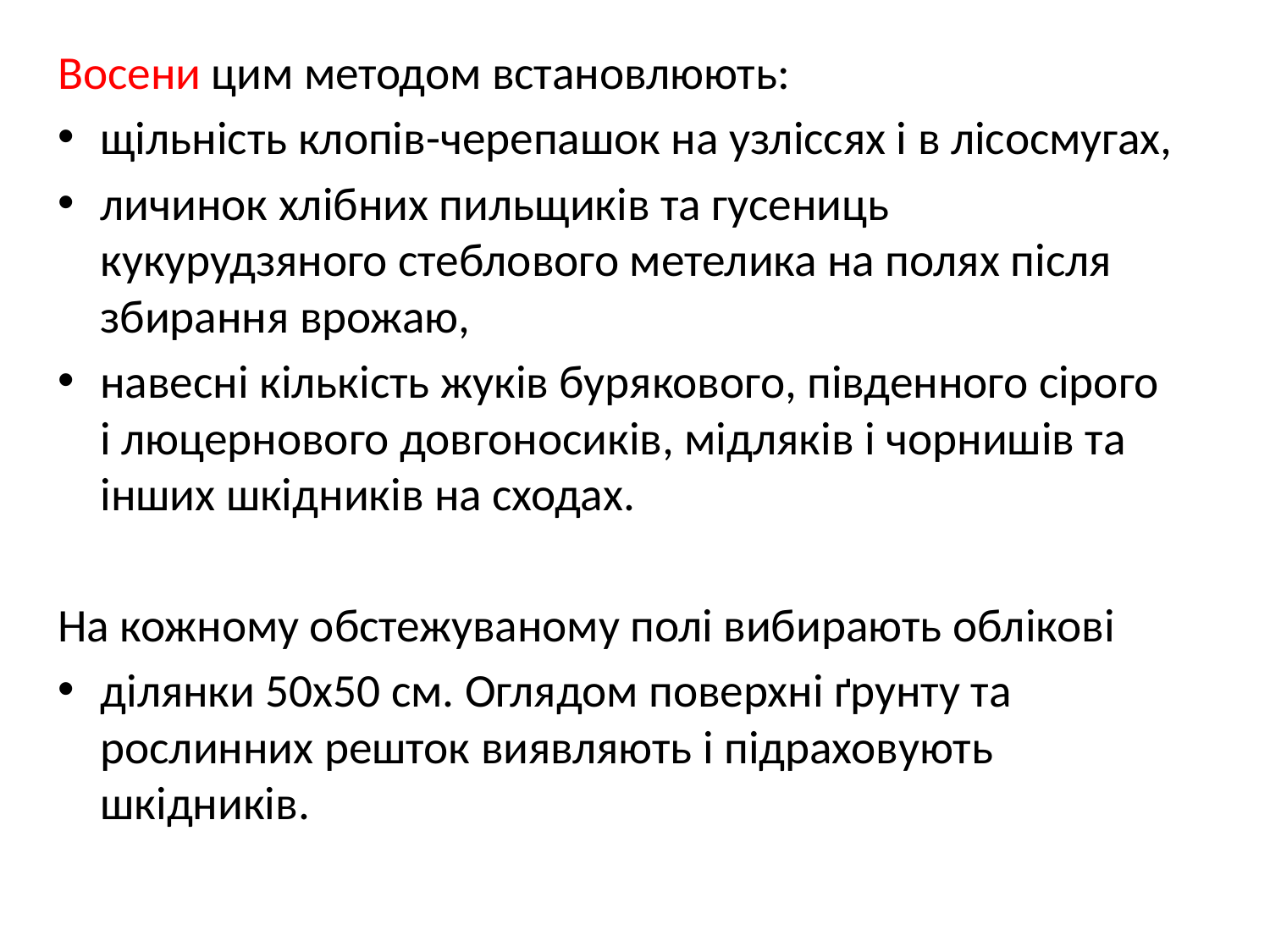

Восени цим методом встановлюють:
щільність клопів-черепашок на узліссях і в лісосмугах,
личинок хлібних пильщиків та гусениць кукурудзяного стеблового метелика на полях після збирання врожаю,
навесні кількість жуків бурякового, південного сірого і люцернового довгоносиків, мідляків і чорнишів та інших шкідників на сходах.

На кожному обстежуваному полі вибирають облікові
ділянки 50x50 см. Оглядом поверхні ґрунту та рослинних решток виявляють і підраховують шкідників.